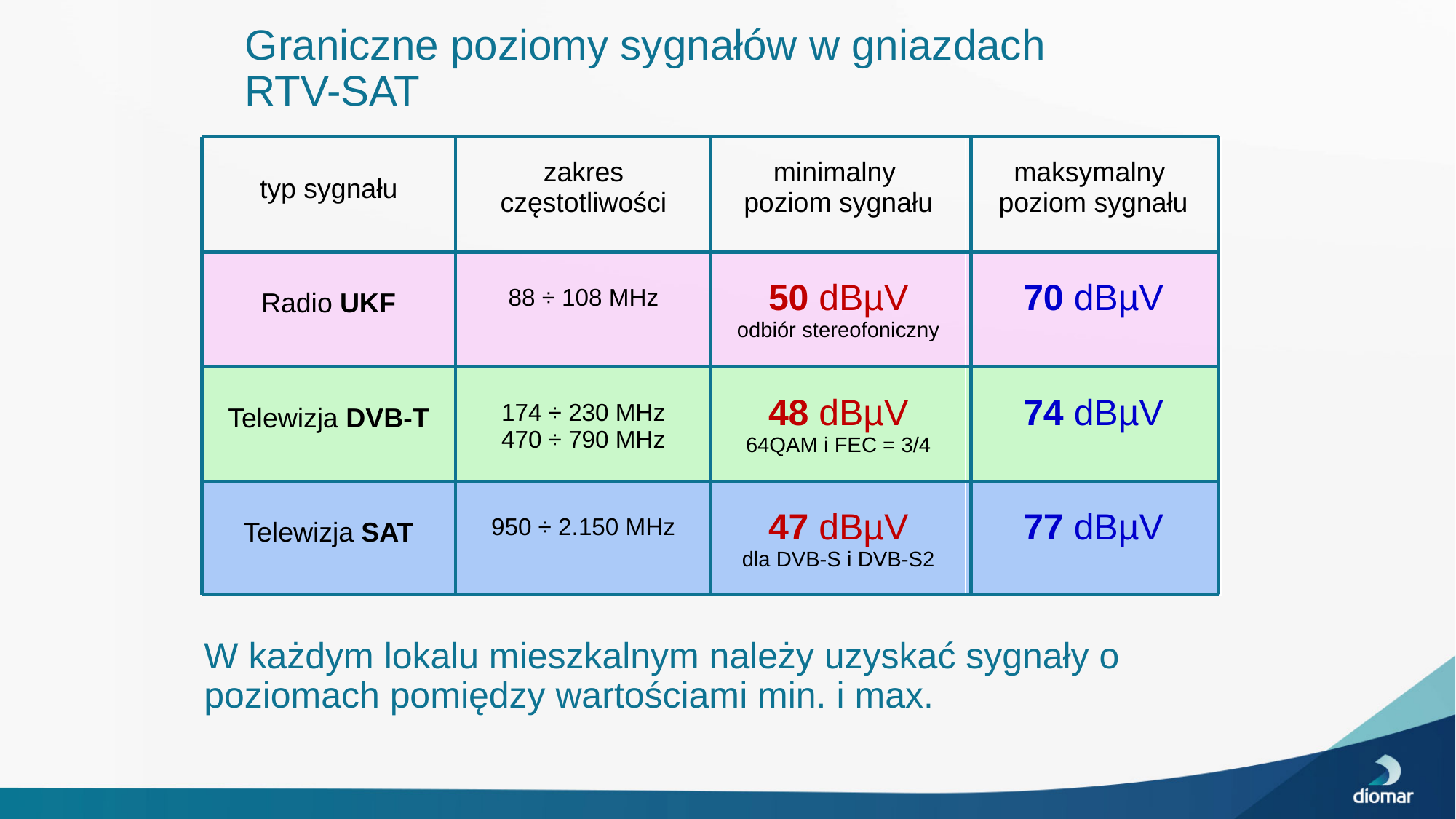

# Graniczne poziomy sygnałów w gniazdach RTV-SAT
| typ sygnału | zakres częstotliwości | minimalny poziom sygnału | maksymalny poziom sygnału |
| --- | --- | --- | --- |
| Radio UKF | 88 ÷ 108 MHz | 50 dBµV odbiór stereofoniczny | 70 dBµV |
| Telewizja DVB-T | 174 ÷ 230 MHz 470 ÷ 790 MHz | 48 dBµV 64QAM i FEC = 3/4 | 74 dBµV |
| Telewizja SAT | 950 ÷ 2.150 MHz | 47 dBµV dla DVB-S i DVB-S2 | 77 dBµV |
W każdym lokalu mieszkalnym należy uzyskać sygnały o poziomach pomiędzy wartościami min. i max.